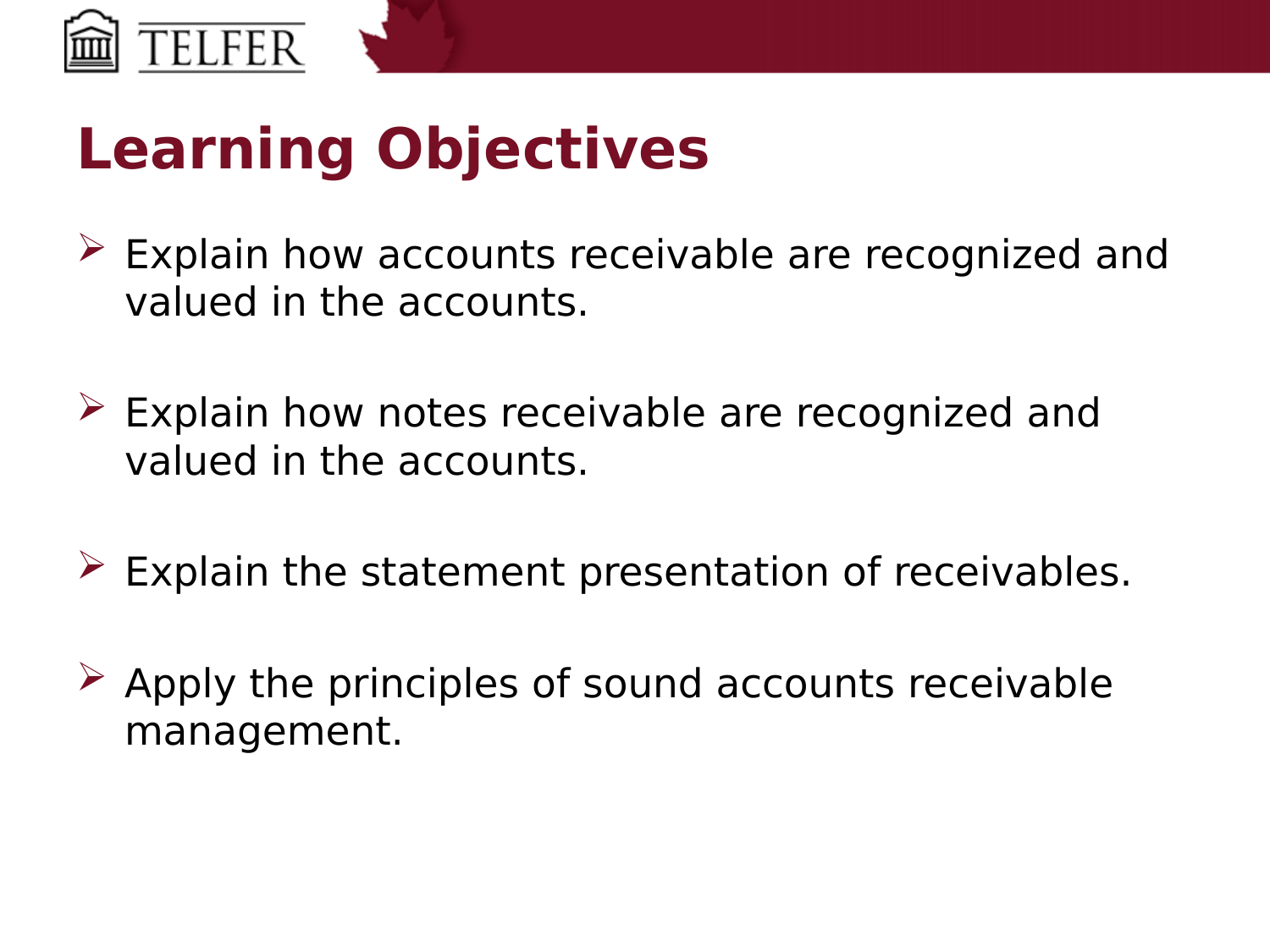

# Learning Objectives
Explain how accounts receivable are recognized and valued in the accounts.

Explain how notes receivable are recognized and valued in the accounts.

Explain the statement presentation of receivables.

Apply the principles of sound accounts receivable management.